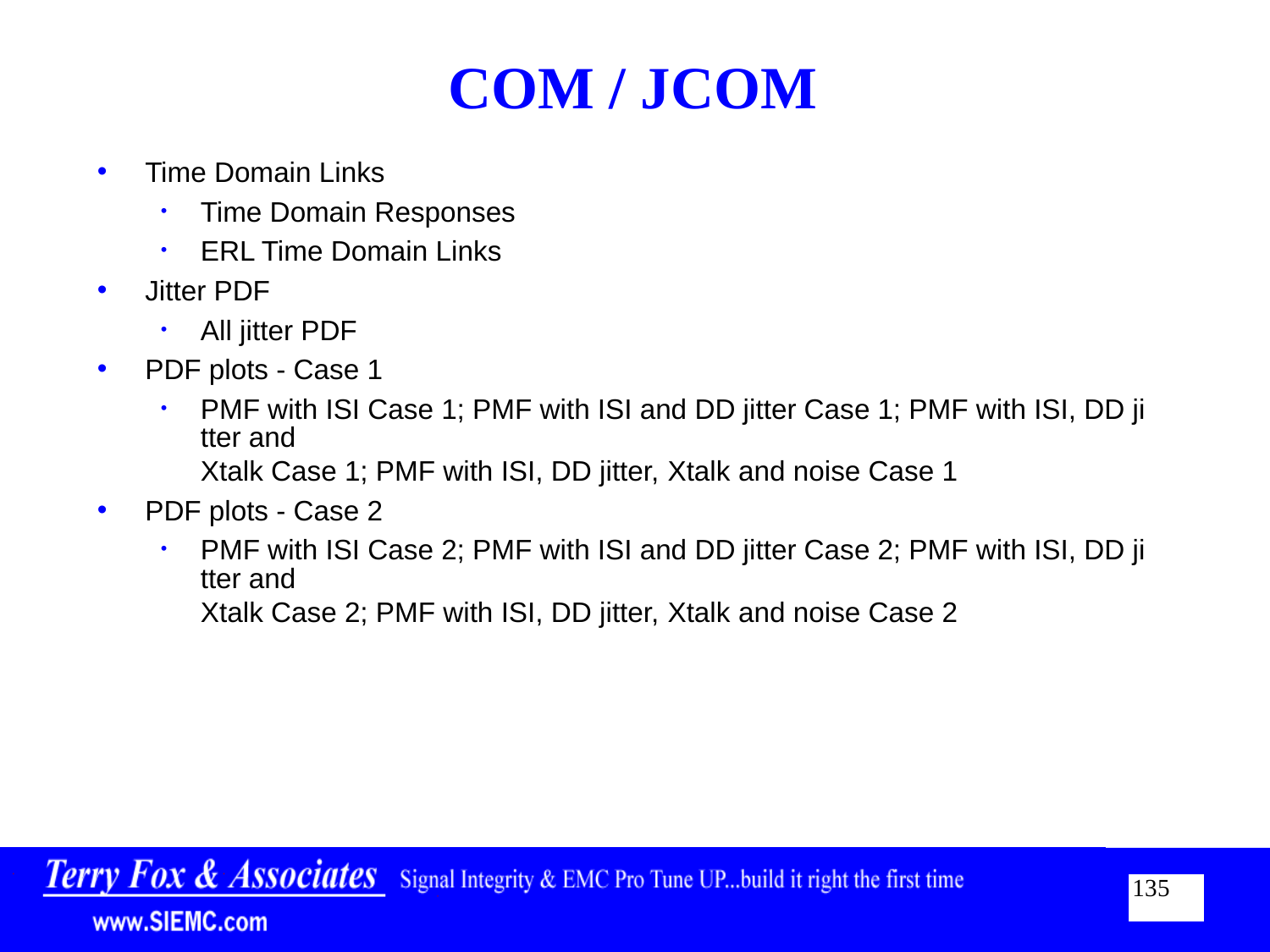

# COM / JCOM
Time Domain Links
Time Domain Responses
ERL Time Domain Links
Jitter PDF
All jitter PDF
PDF plots - Case 1
PMF with ISI Case 1; PMF with ISI and DD jitter Case 1; PMF with ISI, DD jitter and Xtalk Case 1; PMF with ISI, DD jitter, Xtalk and noise Case 1
PDF plots - Case 2
PMF with ISI Case 2; PMF with ISI and DD jitter Case 2; PMF with ISI, DD jitter and Xtalk Case 2; PMF with ISI, DD jitter, Xtalk and noise Case 2
135